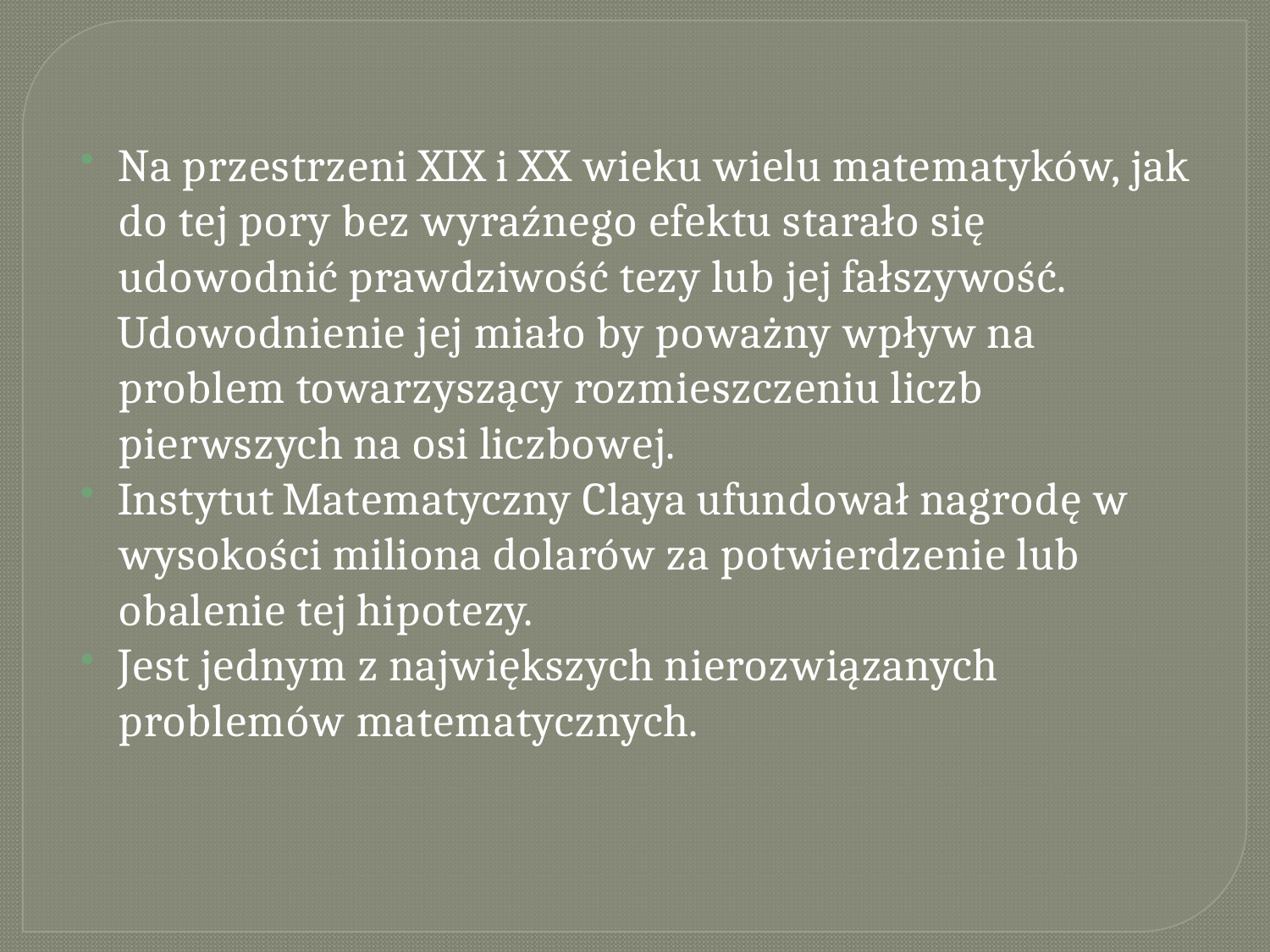

Na przestrzeni XIX i XX wieku wielu matematyków, jak do tej pory bez wyraźnego efektu starało się udowodnić prawdziwość tezy lub jej fałszywość. Udowodnienie jej miało by poważny wpływ na problem towarzyszący rozmieszczeniu liczb pierwszych na osi liczbowej.
Instytut Matematyczny Claya ufundował nagrodę w wysokości miliona dolarów za potwierdzenie lub obalenie tej hipotezy.
Jest jednym z największych nierozwiązanych problemów matematycznych.